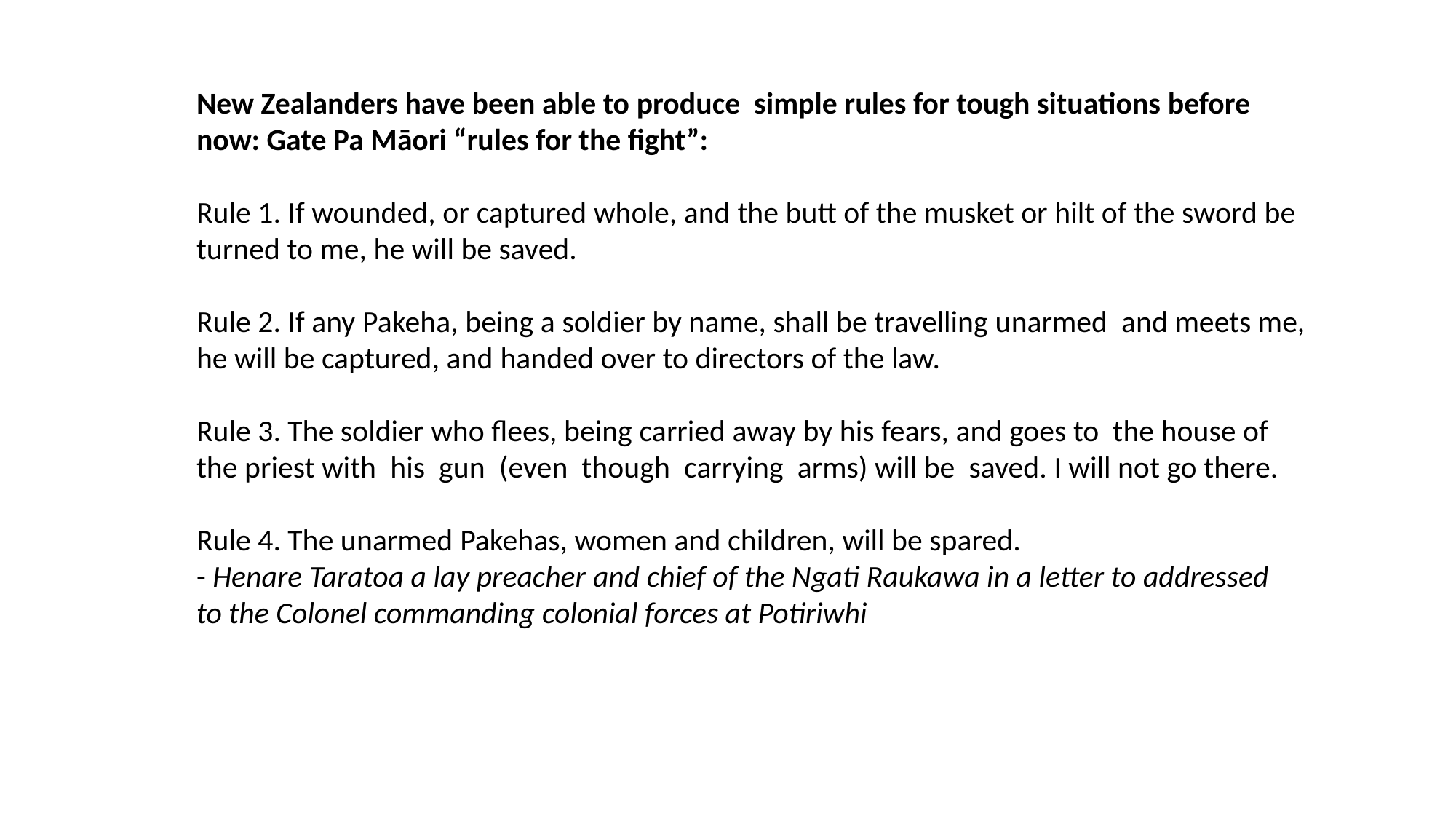

New Zealanders have been able to produce  simple rules for tough situations before now: Gate Pa Māori “rules for the fight”:

Rule 1. If wounded, or captured whole, and the butt of the musket or hilt of the sword be turned to me, he will be saved.

Rule 2. If any Pakeha, being a soldier by name, shall be travelling unarmed  and meets me, he will be captured, and handed over to directors of the law.

Rule 3. The soldier who flees, being carried away by his fears, and goes to  the house of the priest with  his  gun  (even  though  carrying  arms) will be  saved. I will not go there.

Rule 4. The unarmed Pakehas, women and children, will be spared.
- Henare Taratoa a lay preacher and chief of the Ngati Raukawa in a letter to addressed  to the Colonel commanding colonial forces at Potiriwhi